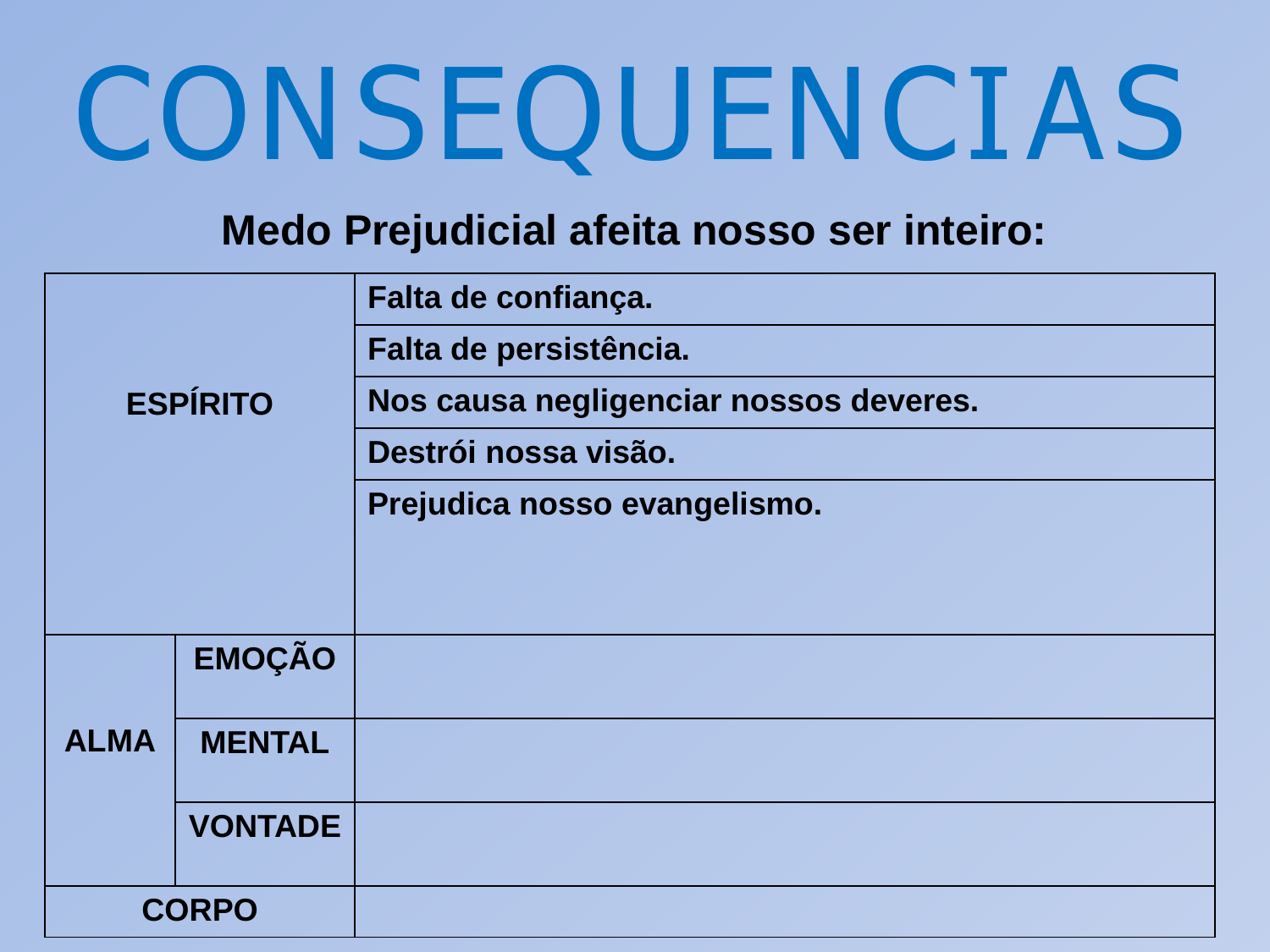

CONSEQUENCIAS

Medo Prejudicial afeita nosso ser inteiro:

| ESPÍRITO |  | Falta de confiança. |
| --- | --- | --- |
|  |  | Falta de persistência. |
|  |  | Nos causa negligenciar nossos deveres. |
|  |  | Destrói nossa visão. |
|  |  | Prejudica nosso evangelismo. |
| ALMA | EMOÇÃO |  |
|  | MENTAL |  |
|  | VONTADE |  |
| CORPO |  |  |